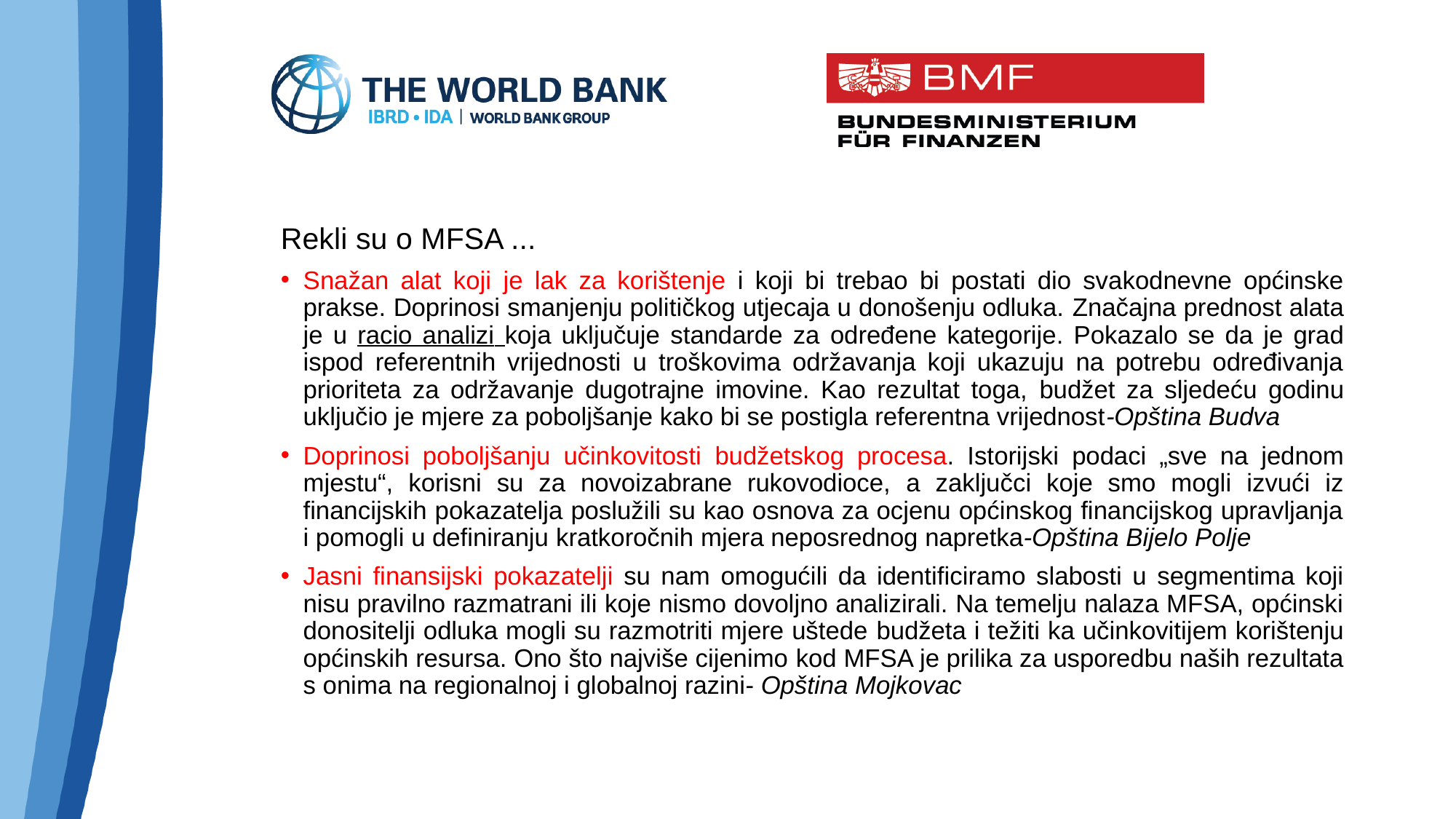

Rekli su o MFSA ...
Snažan alat koji je lak za korištenje i koji bi trebao bi postati dio svakodnevne općinske prakse. Doprinosi smanjenju političkog utjecaja u donošenju odluka. Značajna prednost alata je u racio analizi koja uključuje standarde za određene kategorije. Pokazalo se da je grad ispod referentnih vrijednosti u troškovima održavanja koji ukazuju na potrebu određivanja prioriteta za održavanje dugotrajne imovine. Kao rezultat toga, budžet za sljedeću godinu uključio je mjere za poboljšanje kako bi se postigla referentna vrijednost-Opština Budva
Doprinosi poboljšanju učinkovitosti budžetskog procesa. Istorijski podaci „sve na jednom mjestu“, korisni su za novoizabrane rukovodioce, a zaključci koje smo mogli izvući iz financijskih pokazatelja poslužili su kao osnova za ocjenu općinskog financijskog upravljanja i pomogli u definiranju kratkoročnih mjera neposrednog napretka-Opština Bijelo Polje
Jasni finansijski pokazatelji su nam omogućili da identificiramo slabosti u segmentima koji nisu pravilno razmatrani ili koje nismo dovoljno analizirali. Na temelju nalaza MFSA, općinski donositelji odluka mogli su razmotriti mjere uštede budžeta i težiti ka učinkovitijem korištenju općinskih resursa. Ono što najviše cijenimo kod MFSA je prilika za usporedbu naših rezultata s onima na regionalnoj i globalnoj razini- Opština Mojkovac